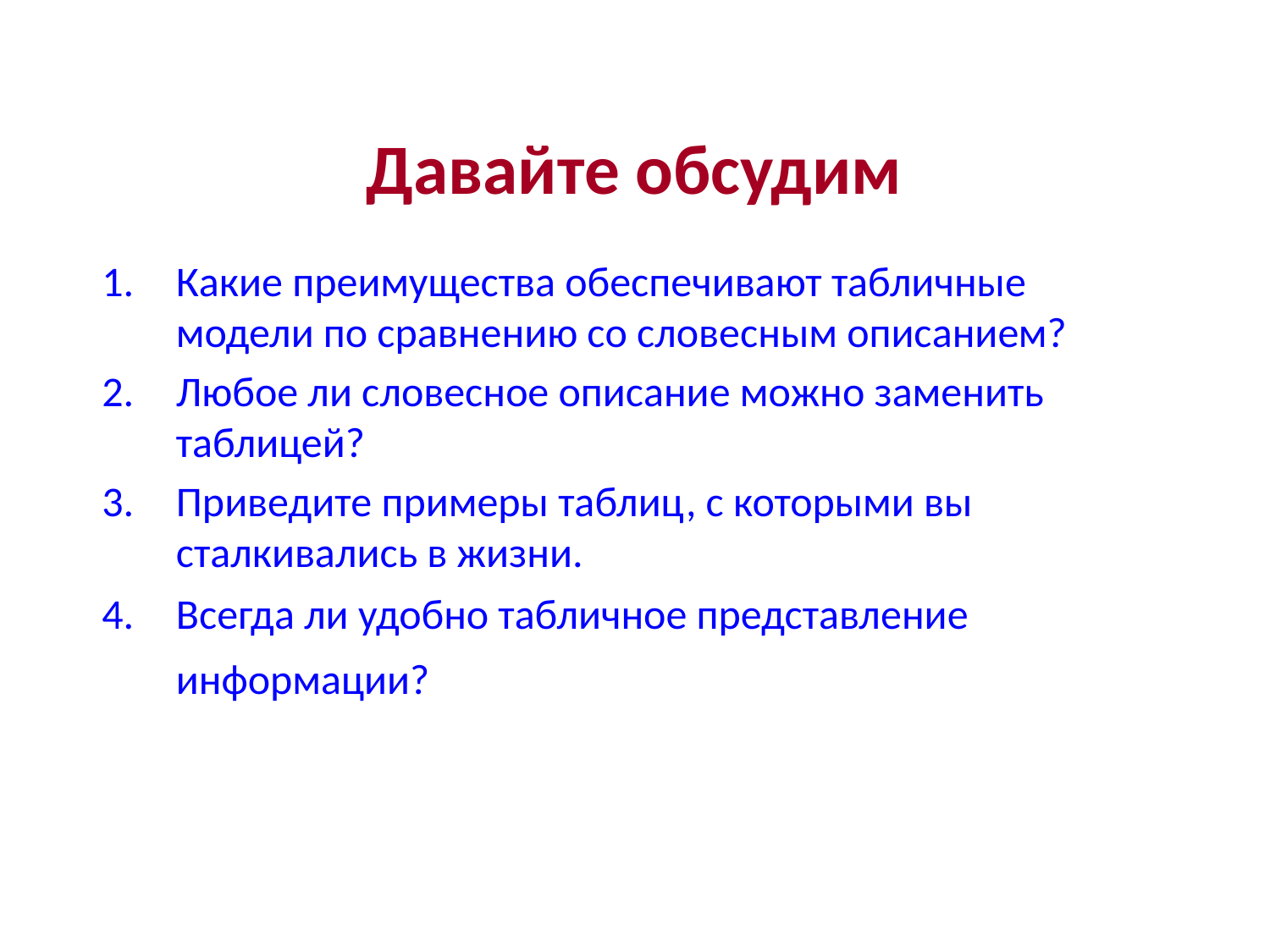

Давайте обсудим
Какие преимущества обеспечивают табличные модели по сравнению со словесным описанием?
Любое ли словесное описание можно заменить таблицей?
Приведите примеры таблиц, с которыми вы сталкивались в жизни.
Всегда ли удобно табличное представление информации?